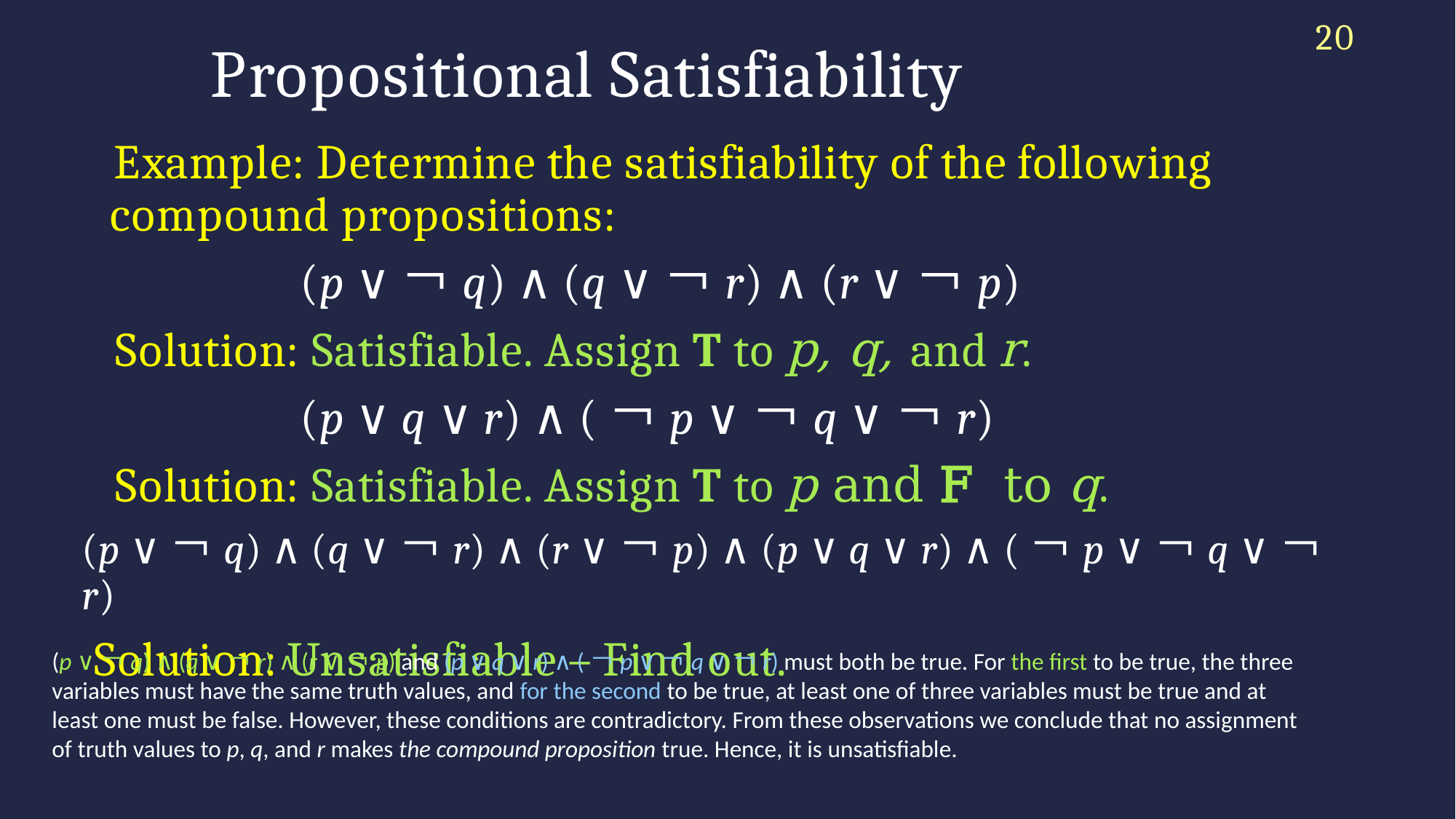

20
# Propositional Satisfiability
   Example: Determine the satisfiability of the following compound propositions:
		(p ∨￢q) ∧ (q ∨￢r) ∧ (r ∨￢p)
   Solution: Satisfiable. Assign T to p, q, and r.
		(p ∨ q ∨ r) ∧ (￢p ∨￢q ∨￢r)
   Solution: Satisfiable. Assign T to p and F  to q.
(p ∨￢q) ∧ (q ∨￢r) ∧ (r ∨￢p) ∧ (p ∨ q ∨ r) ∧ (￢p ∨￢q ∨￢r)
 Solution: Unsatisfiable – Find out.

(p ∨￢q) ∧ (q ∨￢r) ∧ (r ∨￢p) and (p ∨ q ∨ r) ∧ (￢p ∨￢q ∨￢r) must both be true. For the first to be true, the three variables must have the same truth values, and for the second to be true, at least one of three variables must be true and at least one must be false. However, these conditions are contradictory. From these observations we conclude that no assignment of truth values to p, q, and r makes the compound proposition true. Hence, it is unsatisfiable.